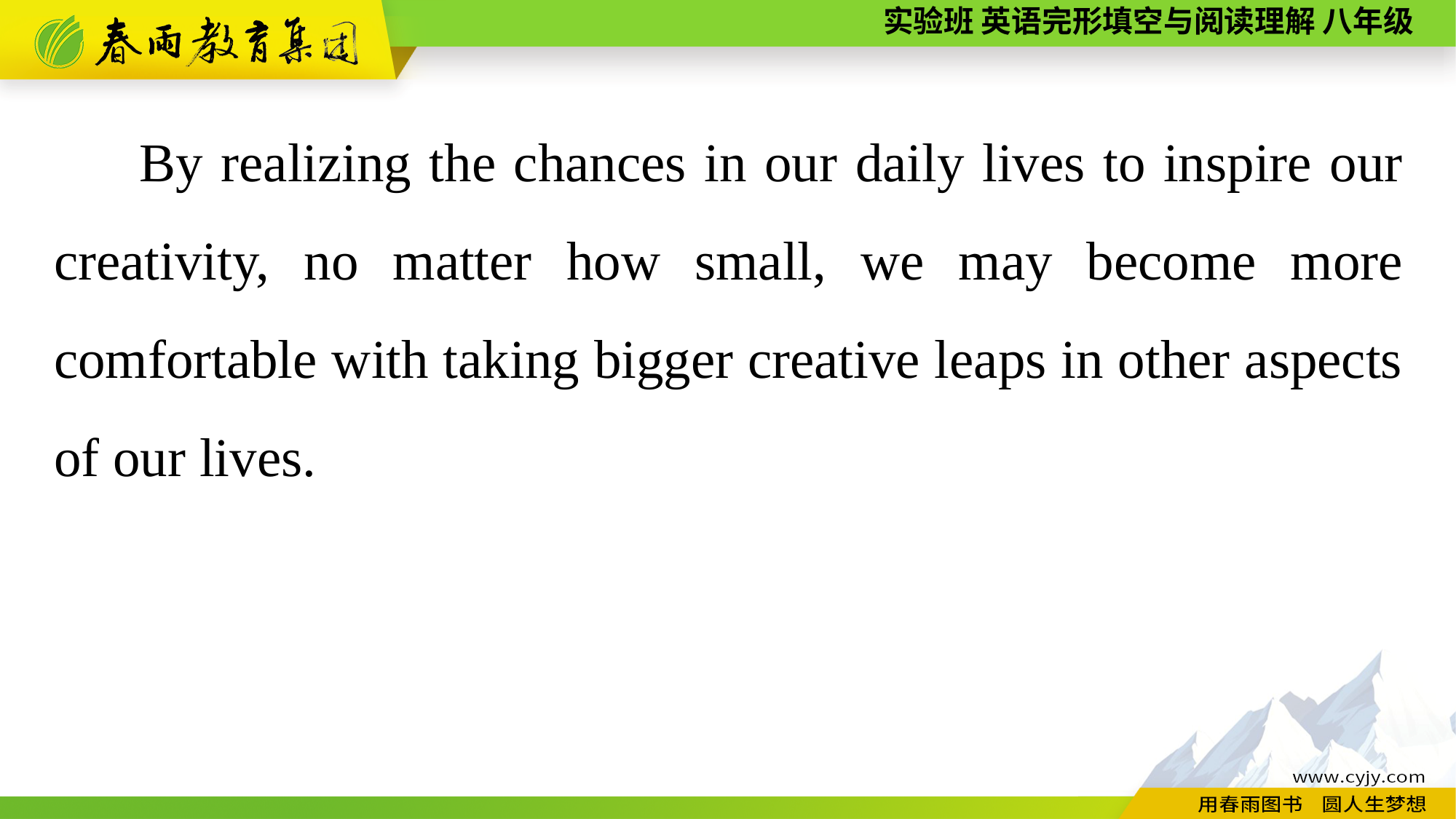

By realizing the chances in our daily lives to inspire our creativity, no matter how small, we may become more comfortable with taking bigger creative leaps in other aspects of our lives.